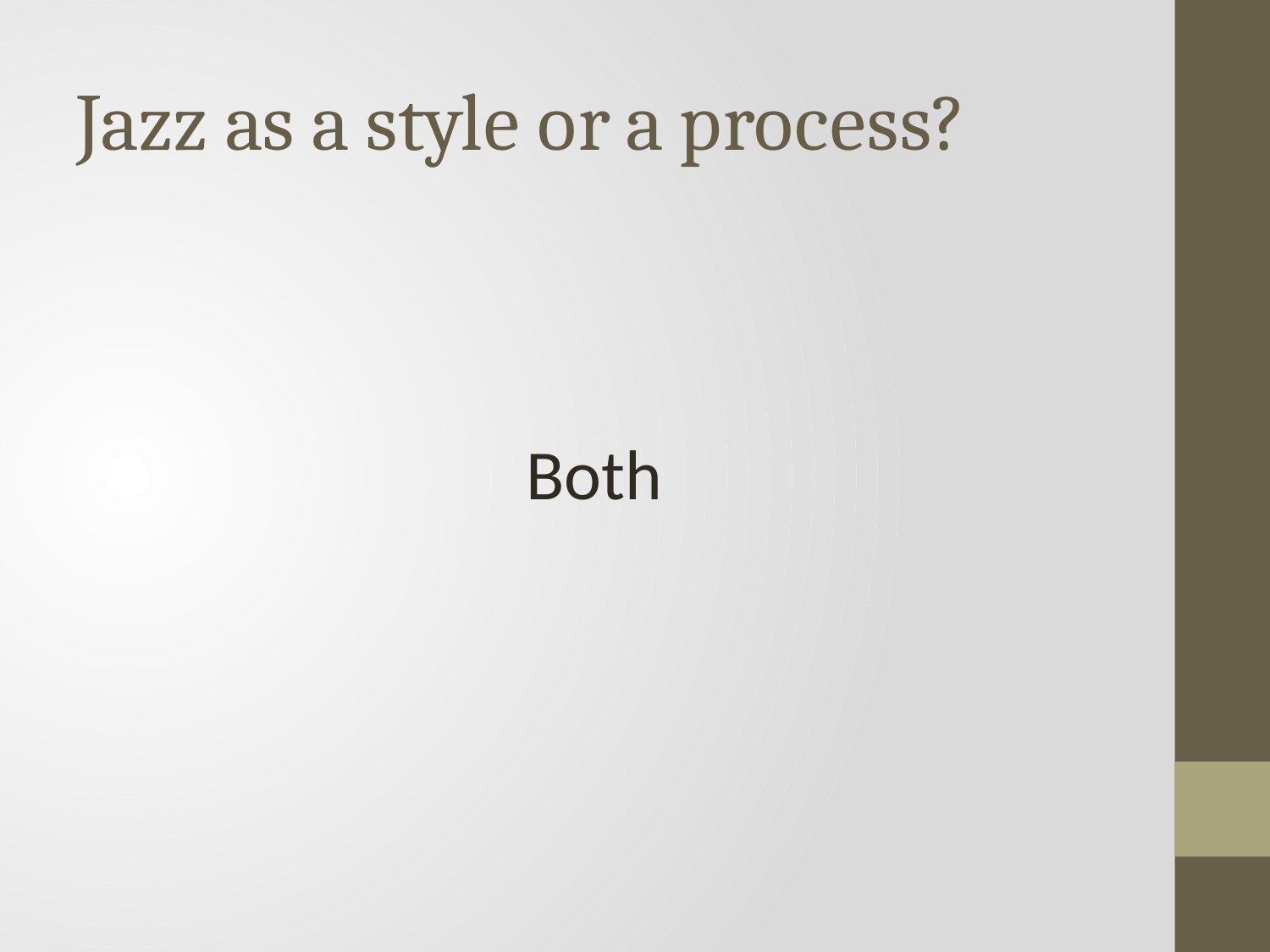

# Jazz as a style or a process?
Both